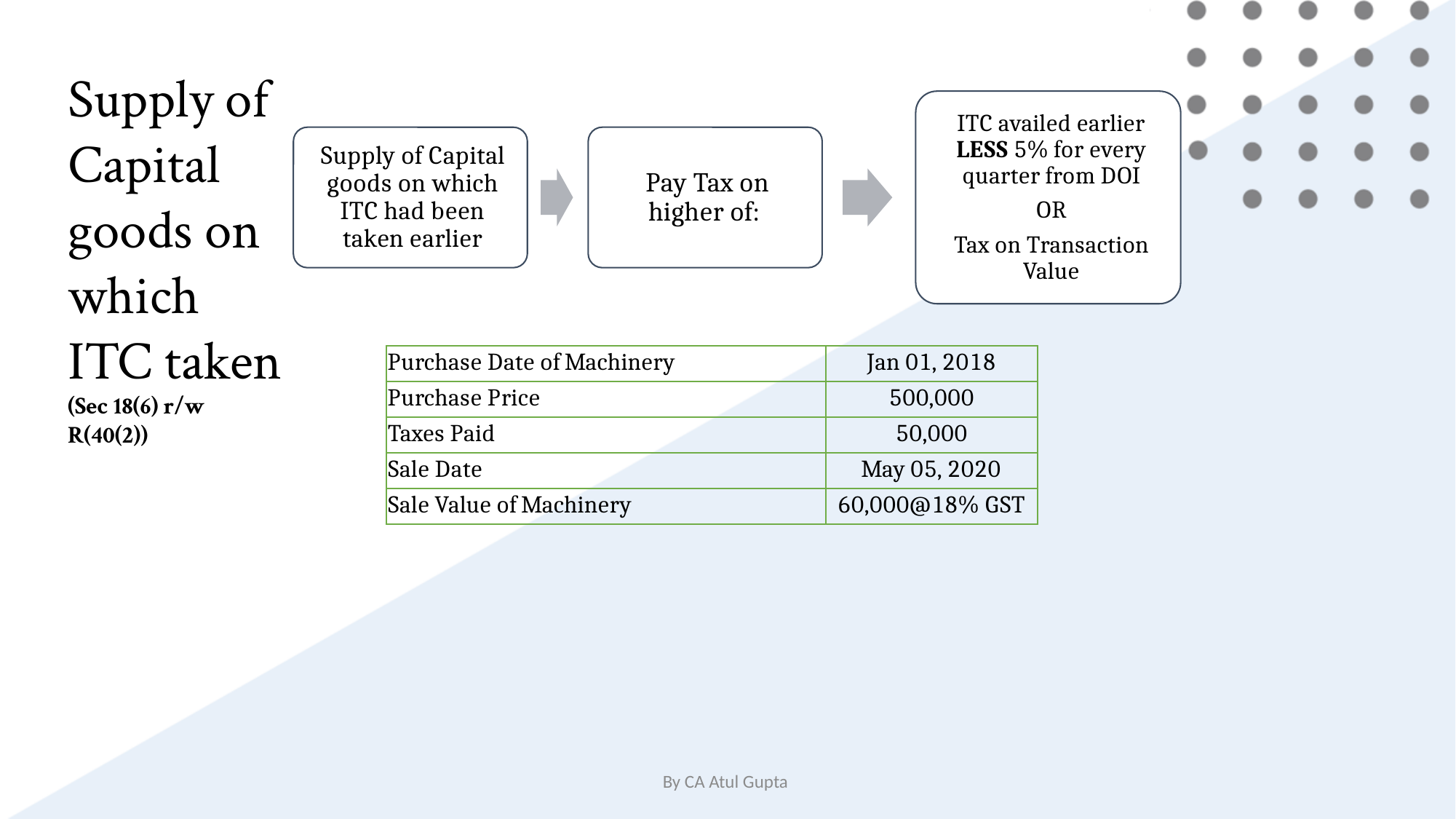

Supply of Capital goods on which ITC taken
(Sec 18(6) r/w R(40(2))
Supply of Capital goods on which ITC had been taken earlier

Pay Tax on higher of:

ITC availed earlier LESS 5% for every quarter from DOI
OR
Tax on Transaction Value
| Purchase Date of Machinery | Jan 01, 2018 |
| --- | --- |
| Purchase Price | 500,000 |
| Taxes Paid | 50,000 |
| Sale Date | May 05, 2020 |
| Sale Value of Machinery | 60,000@18% GST |
By CA Atul Gupta